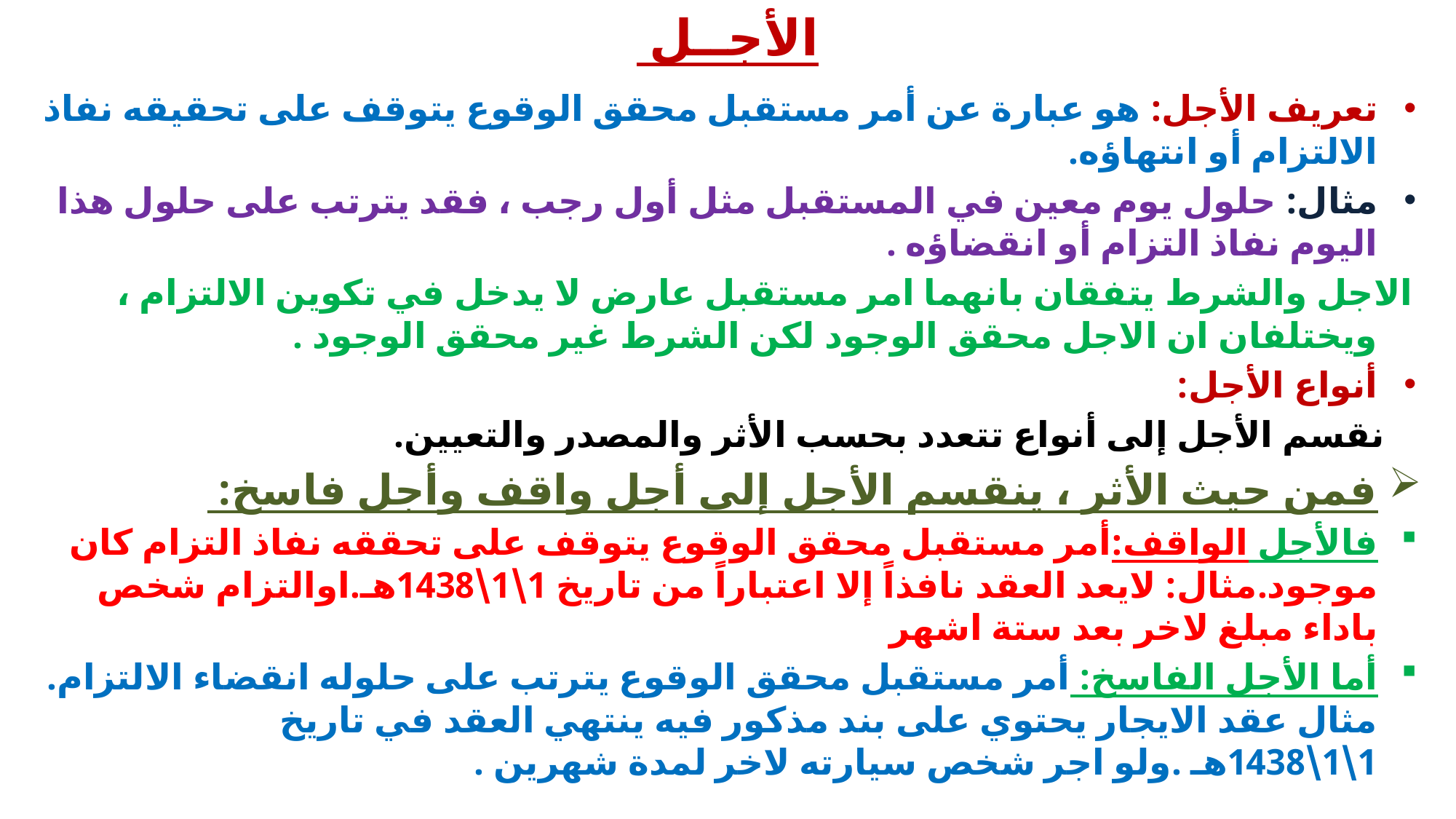

# الأجــل
تعريف الأجل: هو عبارة عن أمر مستقبل محقق الوقوع يتوقف على تحقيقه نفاذ الالتزام أو انتهاؤه.
مثال: حلول يوم معين في المستقبل مثل أول رجب ، فقد يترتب على حلول هذا اليوم نفاذ التزام أو انقضاؤه .
الاجل والشرط يتفقان بانهما امر مستقبل عارض لا يدخل في تكوين الالتزام ، ويختلفان ان الاجل محقق الوجود لكن الشرط غير محقق الوجود .
أنواع الأجل:
   نقسم الأجل إلى أنواع تتعدد بحسب الأثر والمصدر والتعيين.
فمن حيث الأثر ، ينقسم الأجل إلى أجل واقف وأجل فاسخ:
فالأجل الواقف:أمر مستقبل محقق الوقوع يتوقف على تحققه نفاذ التزام كان موجود.مثال: لايعد العقد نافذاً إلا اعتباراً من تاريخ 1\1\1438هـ.اوالتزام شخص باداء مبلغ لاخر بعد ستة اشهر
أما الأجل الفاسخ: أمر مستقبل محقق الوقوع يترتب على حلوله انقضاء الالتزام. مثال عقد الايجار يحتوي على بند مذكور فيه ينتهي العقد في تاريخ 1\1\1438هـ .ولو اجر شخص سيارته لاخر لمدة شهرين .